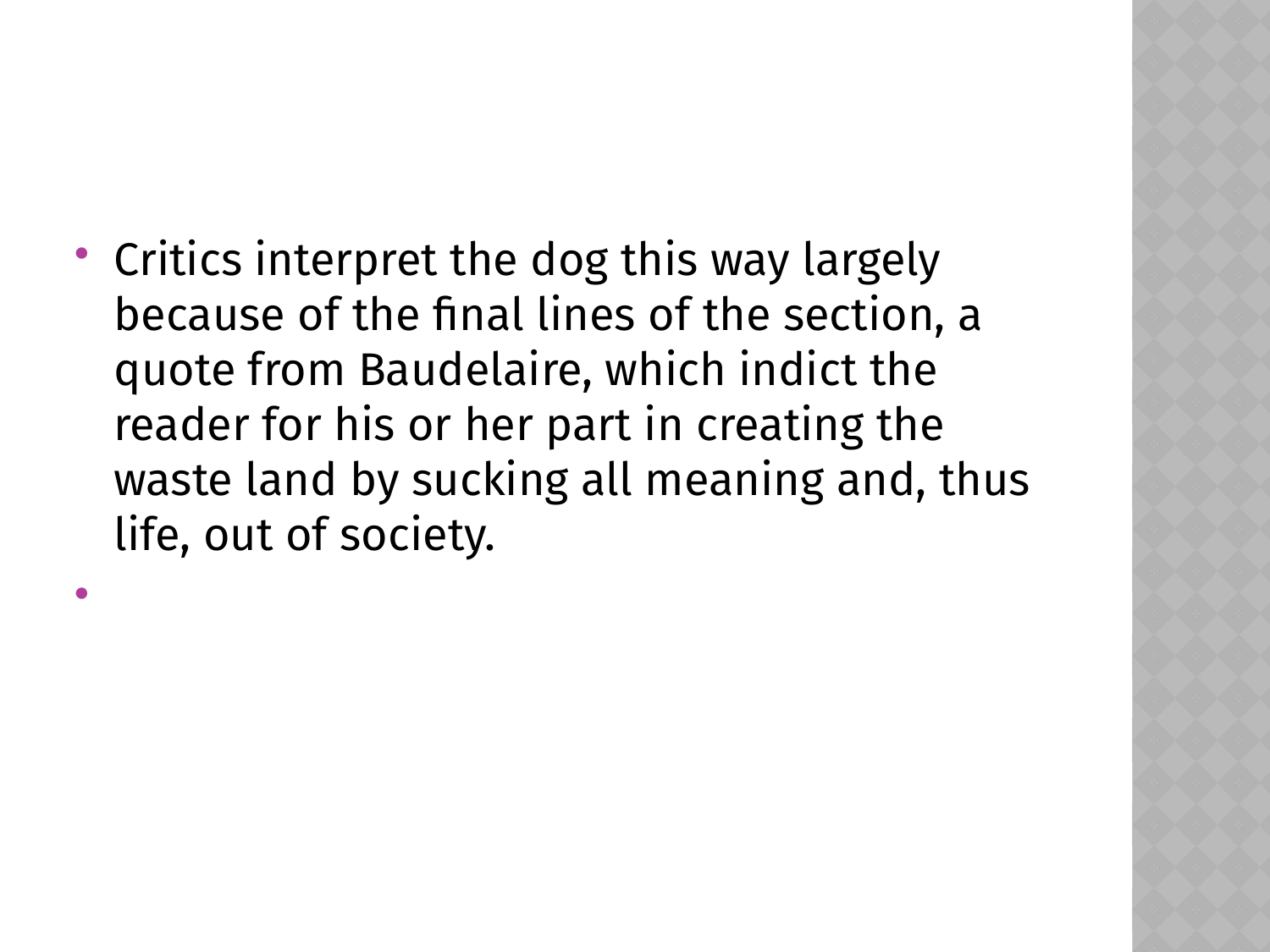

#
Critics interpret the dog this way largely because of the final lines of the section, a quote from Baudelaire, which indict the reader for his or her part in creating the waste land by sucking all meaning and, thus life, out of society.